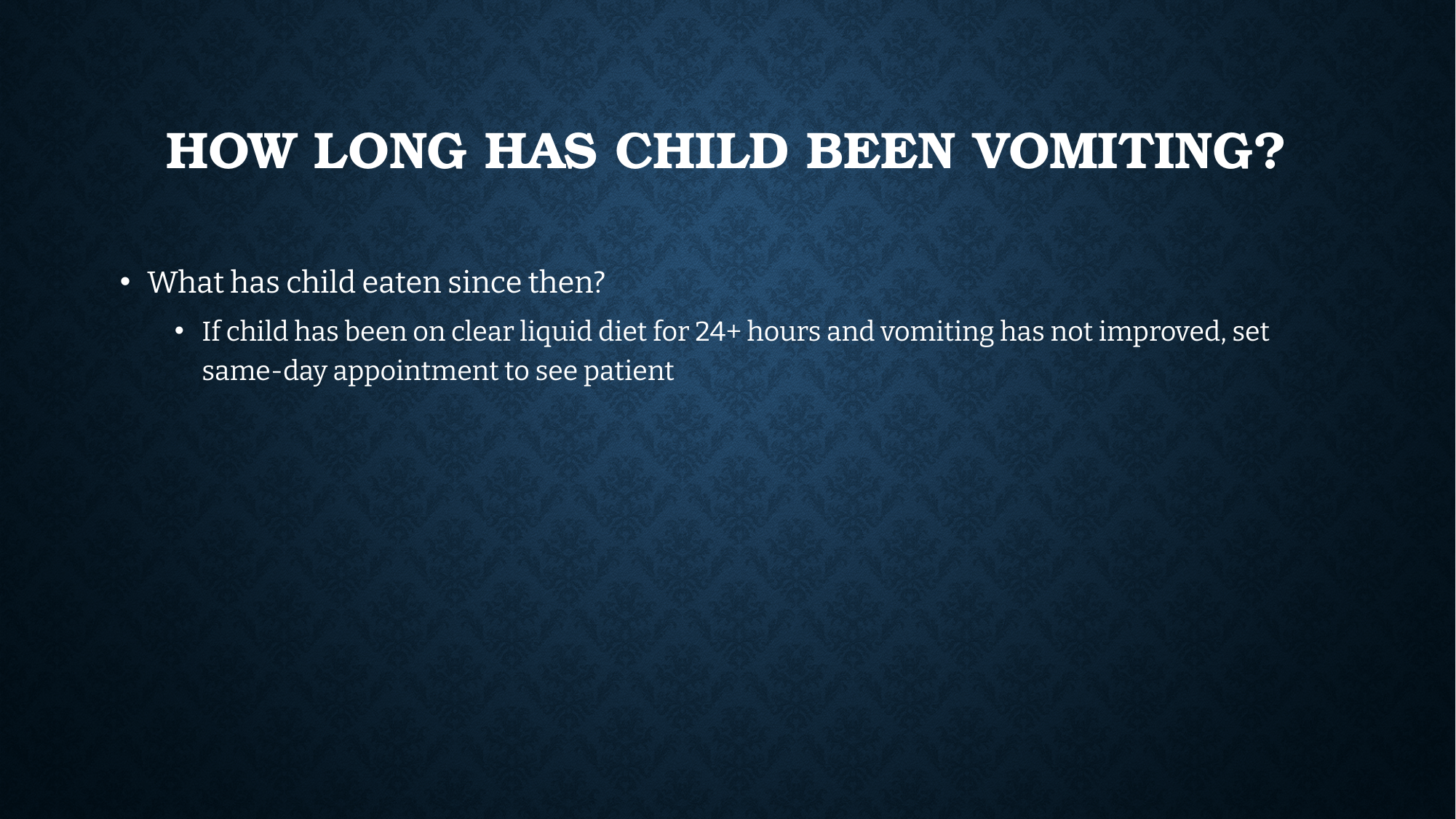

# How long has child been vomiting?
What has child eaten since then?
If child has been on clear liquid diet for 24+ hours and vomiting has not improved, set same-day appointment to see patient